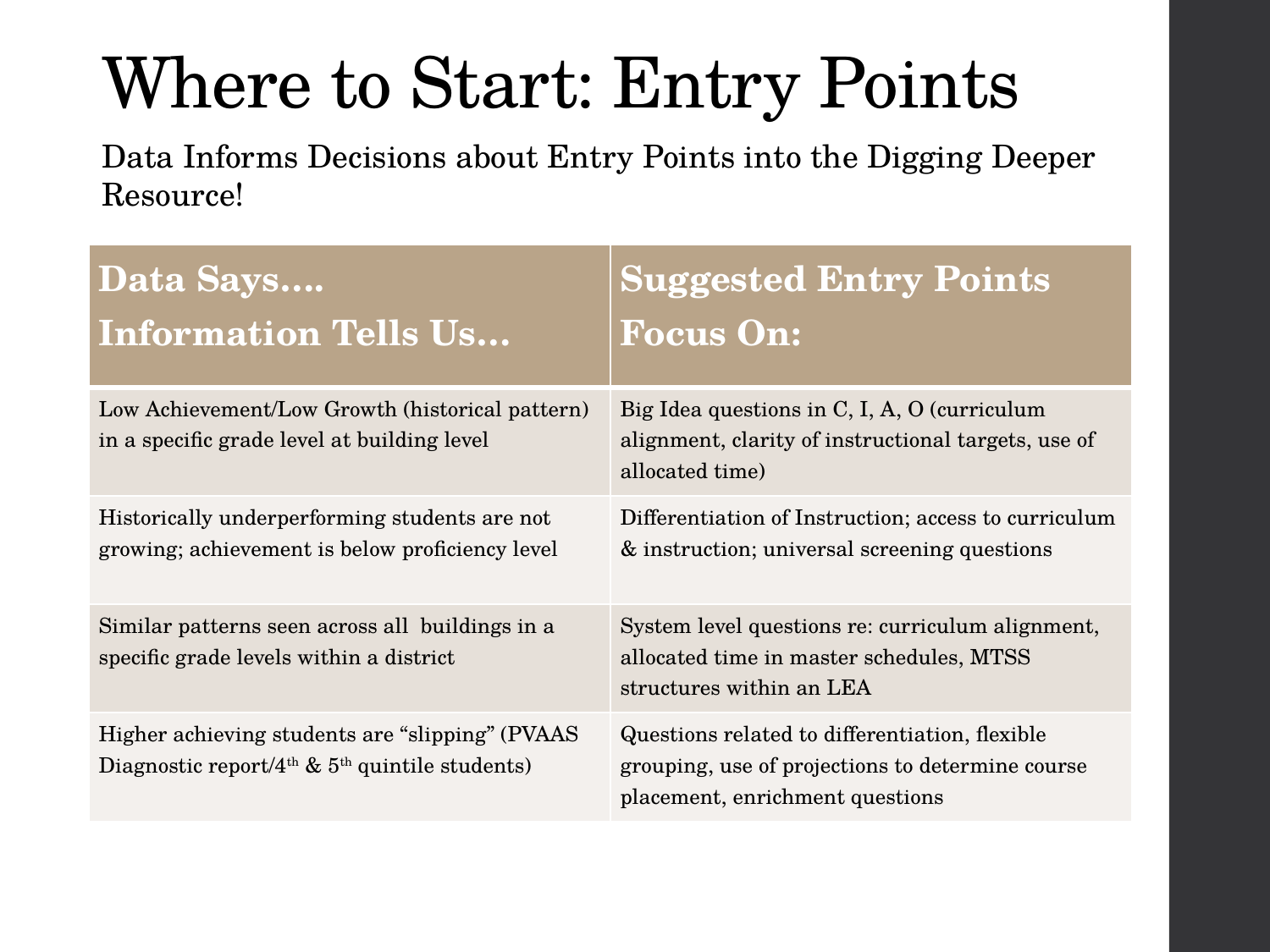

# Where to Start: Entry Points
Data Informs Decisions about Entry Points into the Digging Deeper Resource!
| Data Says…. Information Tells Us… | Suggested Entry Points Focus On: |
| --- | --- |
| Low Achievement/Low Growth (historical pattern) in a specific grade level at building level | Big Idea questions in C, I, A, O (curriculum alignment, clarity of instructional targets, use of allocated time) |
| Historically underperforming students are not growing; achievement is below proficiency level | Differentiation of Instruction; access to curriculum & instruction; universal screening questions |
| Similar patterns seen across all buildings in a specific grade levels within a district | System level questions re: curriculum alignment, allocated time in master schedules, MTSS structures within an LEA |
| Higher achieving students are “slipping” (PVAAS Diagnostic report/4th & 5th quintile students) | Questions related to differentiation, flexible grouping, use of projections to determine course placement, enrichment questions |